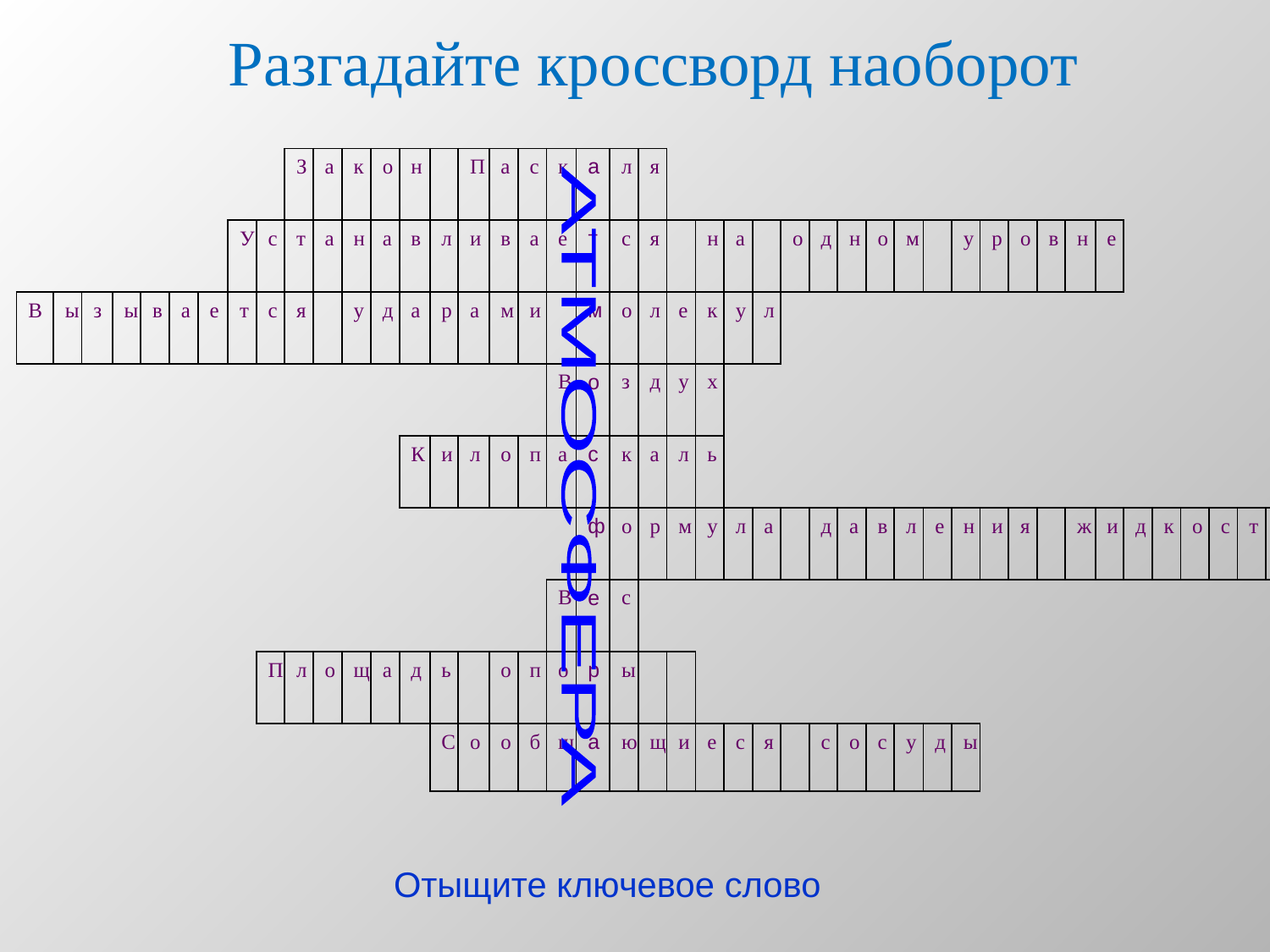

Разгадайте кроссворд наоборот
|  |  |  |  |  |  |  |  |  | З | а | к | о | н |  | П | а | с | к | а | л | я |  |  |  |  |  |  |  |  |  |  |  |  |  |  |  |  |  |  |  |  |  |  |
| --- | --- | --- | --- | --- | --- | --- | --- | --- | --- | --- | --- | --- | --- | --- | --- | --- | --- | --- | --- | --- | --- | --- | --- | --- | --- | --- | --- | --- | --- | --- | --- | --- | --- | --- | --- | --- | --- | --- | --- | --- | --- | --- | --- |
|  |  |  |  |  |  |  | У | с | т | а | н | а | в | л | и | в | а | е | т | с | я |  | н | а |  | о | д | н | о | м |  | у | р | о | в | н | е |  |  |  |  |  |  |
| В | ы | з | ы | в | а | е | т | с | я |  | у | д | а | р | а | м | и |  | м | о | л | е | к | у | л |  |  |  |  |  |  |  |  |  |  |  |  |  |  |  |  |  |  |
|  |  |  |  |  |  |  |  |  |  |  |  |  |  |  |  |  |  | В | о | з | д | у | х |  |  |  |  |  |  |  |  |  |  |  |  |  |  |  |  |  |  |  |  |
|  |  |  |  |  |  |  |  |  |  |  |  |  | К | и | л | о | п | а | с | к | а | л | ь |  |  |  |  |  |  |  |  |  |  |  |  |  |  |  |  |  |  |  |  |
|  |  |  |  |  |  |  |  |  |  |  |  |  |  |  |  |  |  |  | ф | о | р | м | у | л | а |  | д | а | в | л | е | н | и | я |  | ж | и | д | к | о | с | т | и |
|  |  |  |  |  |  |  |  |  |  |  |  |  |  |  |  |  |  | В | е | с |  |  |  |  |  |  |  |  |  |  |  |  |  |  |  |  |  |  |  |  |  |  |  |
|  |  |  |  |  |  |  |  | П | л | о | щ | а | д | ь |  | о | п | о | р | ы |  |  |  |  |  |  |  |  |  |  |  |  |  |  |  |  |  |  |  |  |  |  |  |
|  |  |  |  |  |  |  |  |  |  |  |  |  |  | С | о | о | б | щ | а | ю | щ | и | е | с | я |  | с | о | с | у | д | ы |  |  |  |  |  |  |  |  |  |  |  |
АТМОСФЕРА
Отыщите ключевое слово